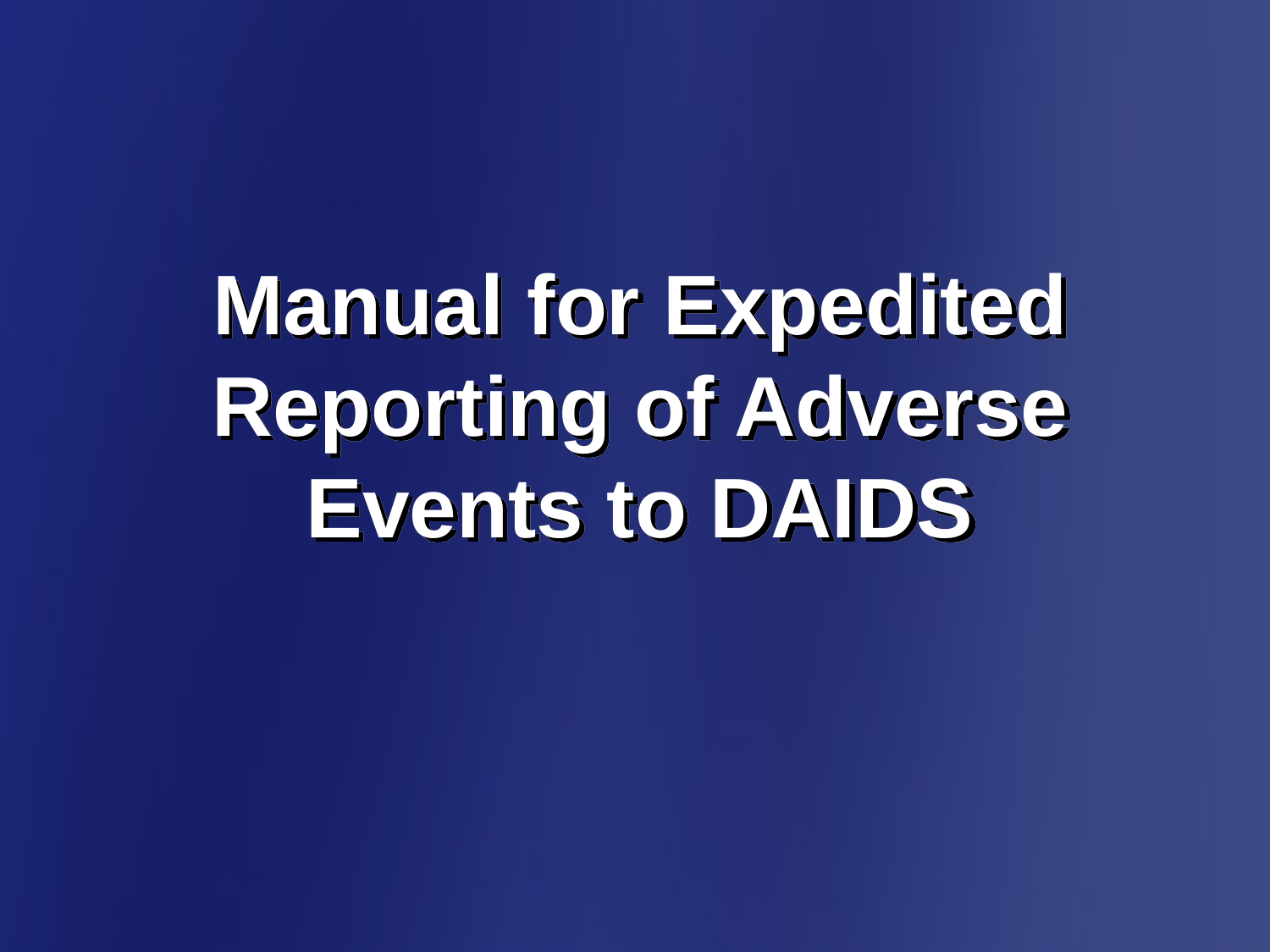

# Manual for Expedited Reporting of Adverse Events to DAIDS